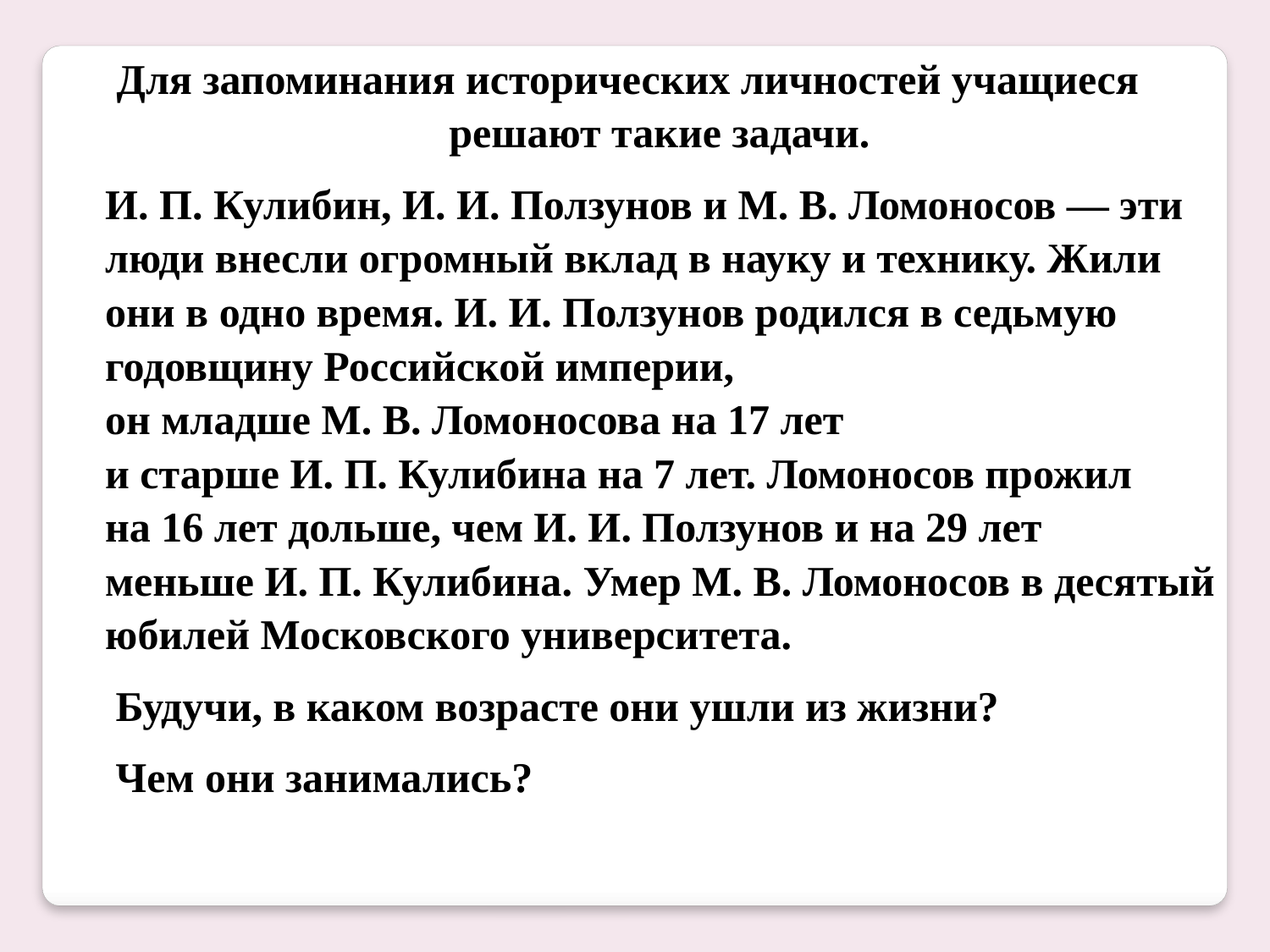

| Для запоминания исторических личностей учащиеся решают такие задачи. И. П. Кулибин, И. И. Ползунов и М. В. Ломоносов — эти люди внесли огромный вклад в науку и технику. Жили они в одно время. И. И. Ползунов родился в седьмую годовщину Российской империи, он младше М. В. Ломоносова на 17 лет и старше И. П. Кулибина на 7 лет. Ломоносов прожил на 16 лет дольше, чем И. И. Ползунов и на 29 лет меньше И. П. Кулибина. Умер М. В. Ломоносов в десятый юбилей Московского университета. Будучи, в каком возрасте они ушли из жизни? Чем они занимались? |
| --- |